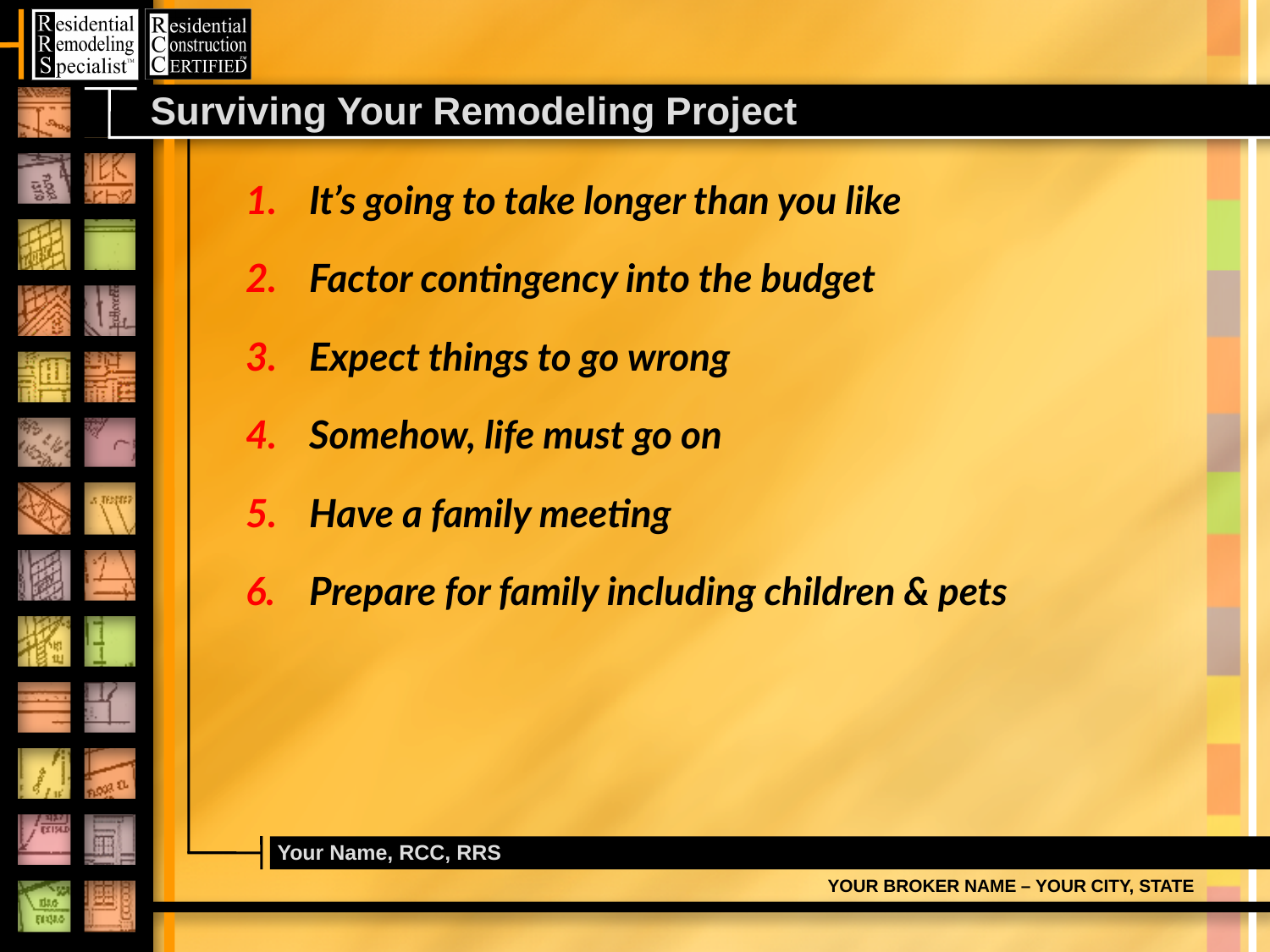

# Surviving Your Remodeling Project
It’s going to take longer than you like
Factor contingency into the budget
Expect things to go wrong
Somehow, life must go on
Have a family meeting
Prepare for family including children & pets

Your Name, RCC, RRS